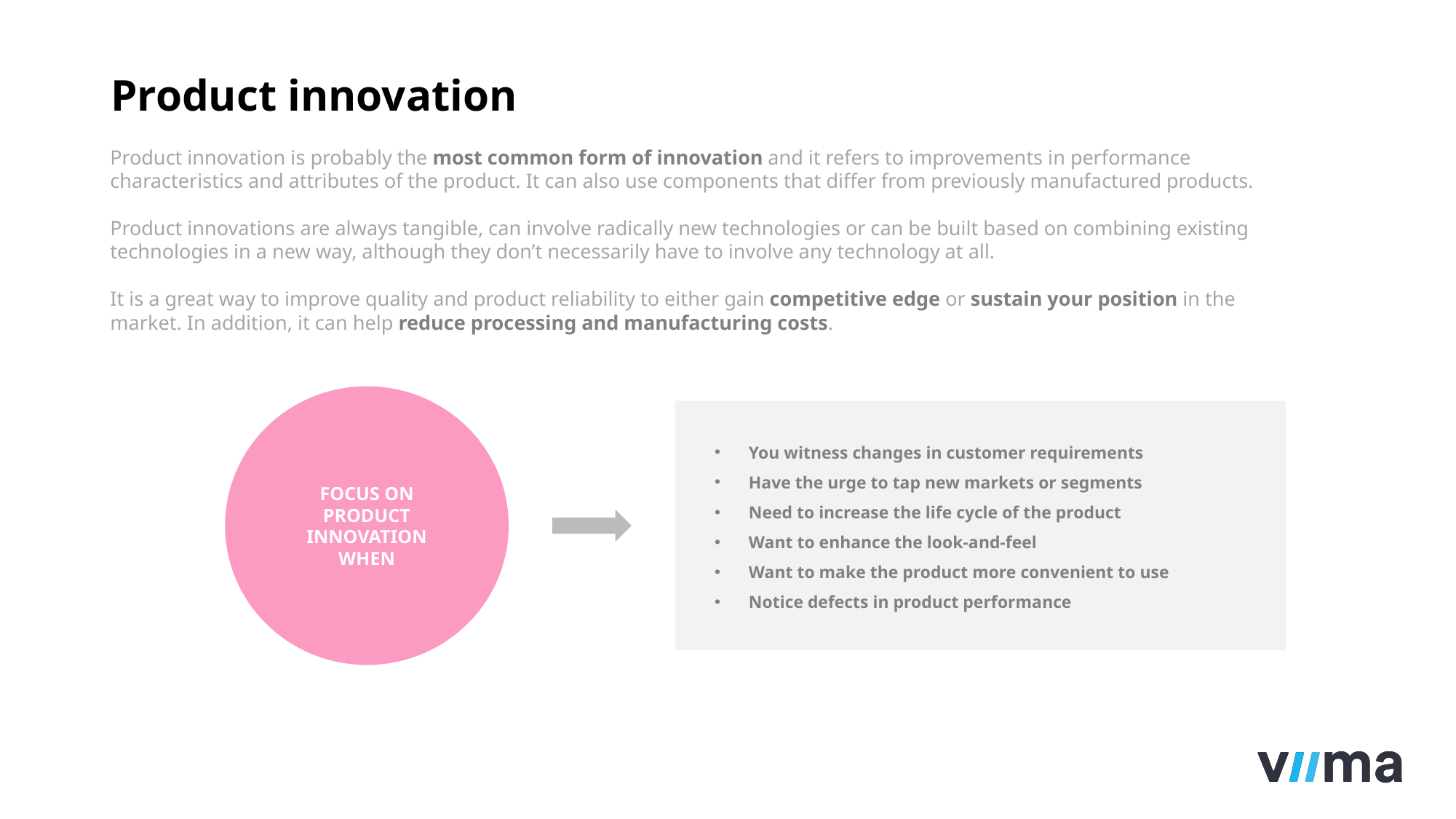

Product innovation
Product innovation is probably the most common form of innovation and it refers to improvements in performance characteristics and attributes of the product. It can also use components that differ from previously manufactured products.

Product innovations are always tangible, can involve radically new technologies or can be built based on combining existing technologies in a new way, although they don’t necessarily have to involve any technology at all.

It is a great way to improve quality and product reliability to either gain competitive edge or sustain your position in the market. In addition, it can help reduce processing and manufacturing costs.
FOCUS ON PRODUCT INNOVATION WHEN

You witness changes in customer requirements
Have the urge to tap new markets or segments
Need to increase the life cycle of the product
Want to enhance the look-and-feel
Want to make the product more convenient to use
Notice defects in product performance